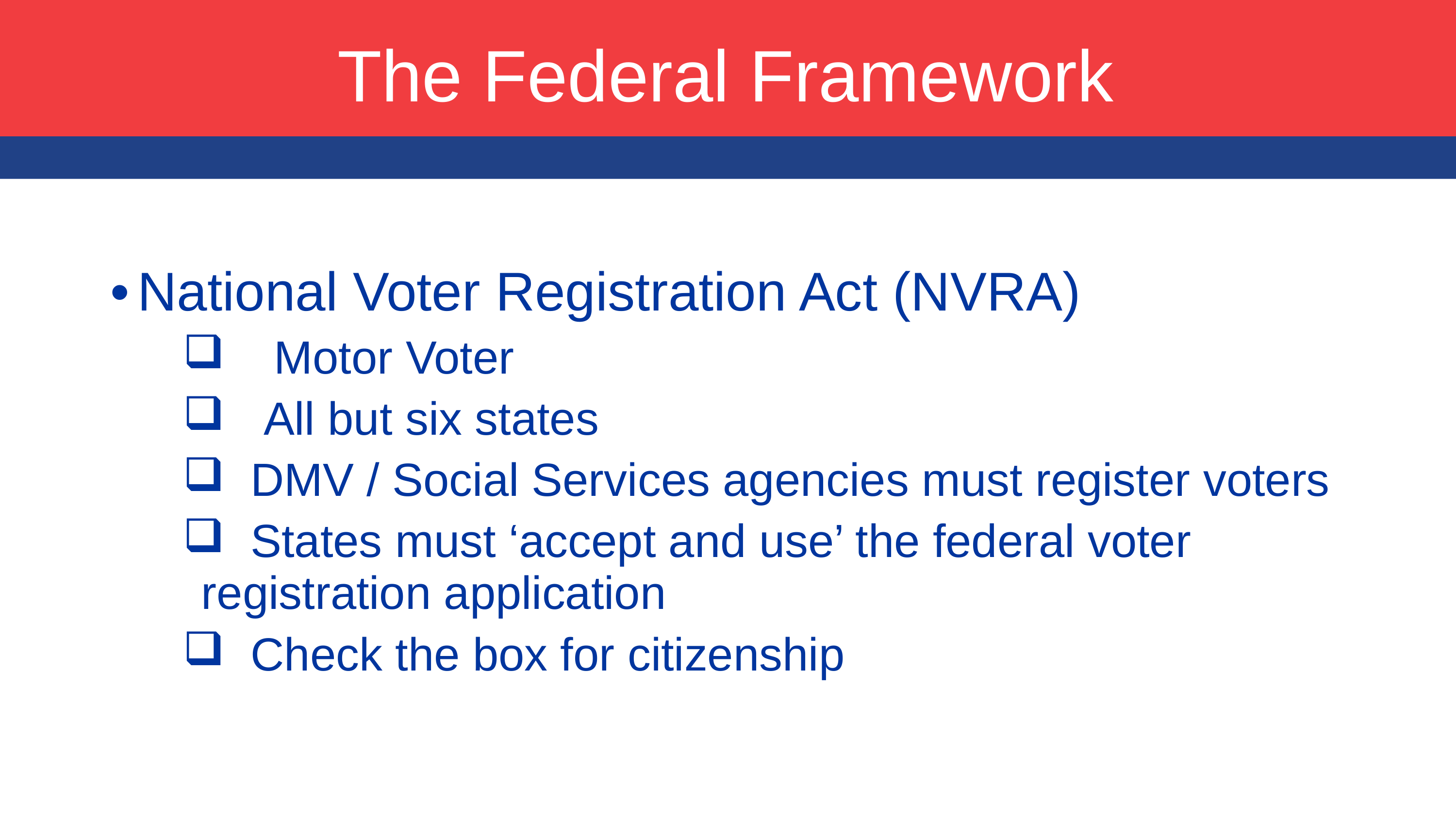

# The Federal Framework

National Voter Registration Act (NVRA)
	Motor Voter
   All but six states
  DMV / Social Services agencies must register voters
  States must ‘accept and use’ the federal voter registration application
  Check the box for citizenship